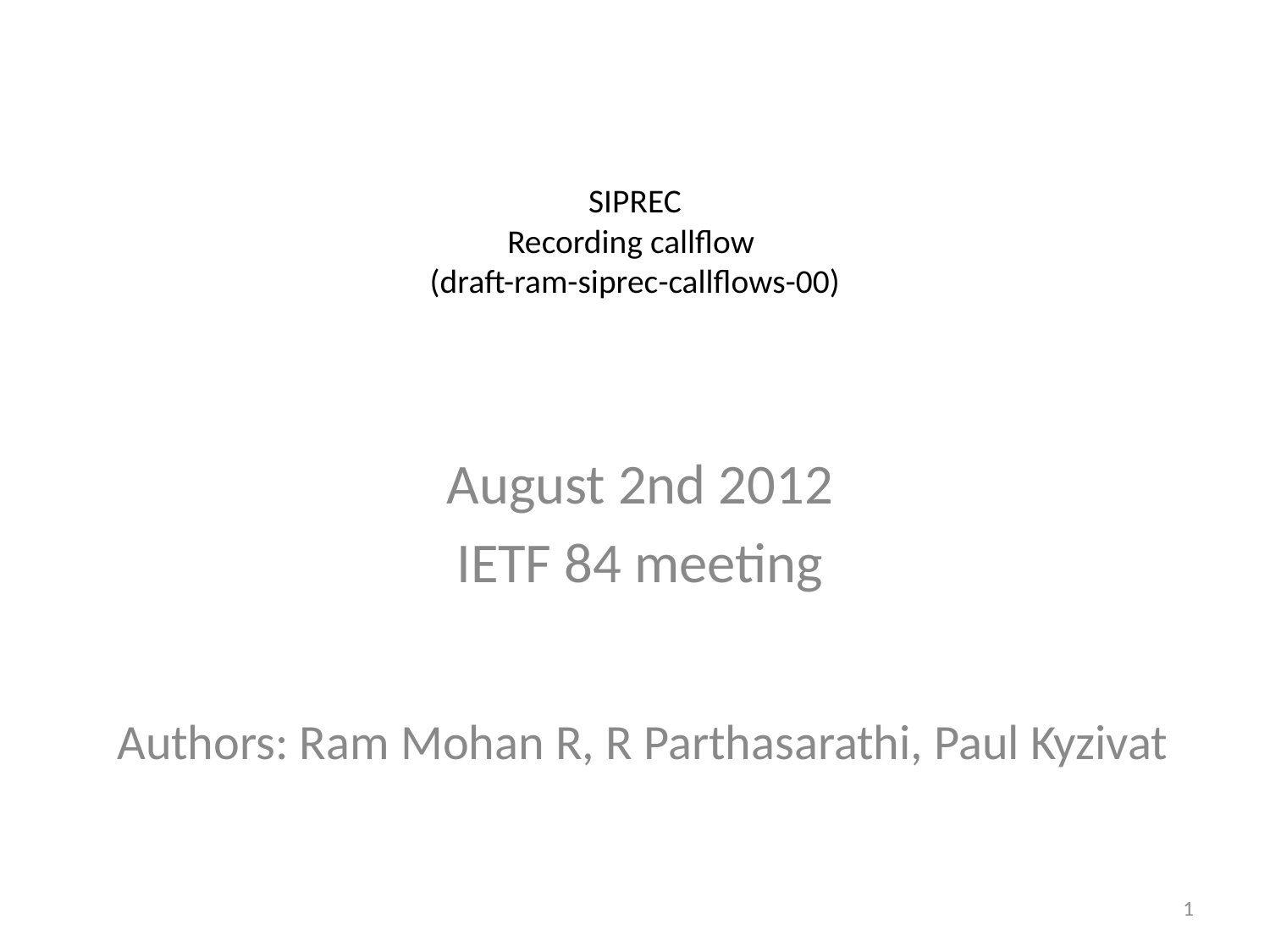

# SIPREC Recording callflow (draft-ram-siprec-callflows-00)
August 2nd 2012
IETF 84 meeting

Authors: Ram Mohan R, R Parthasarathi, Paul Kyzivat

1